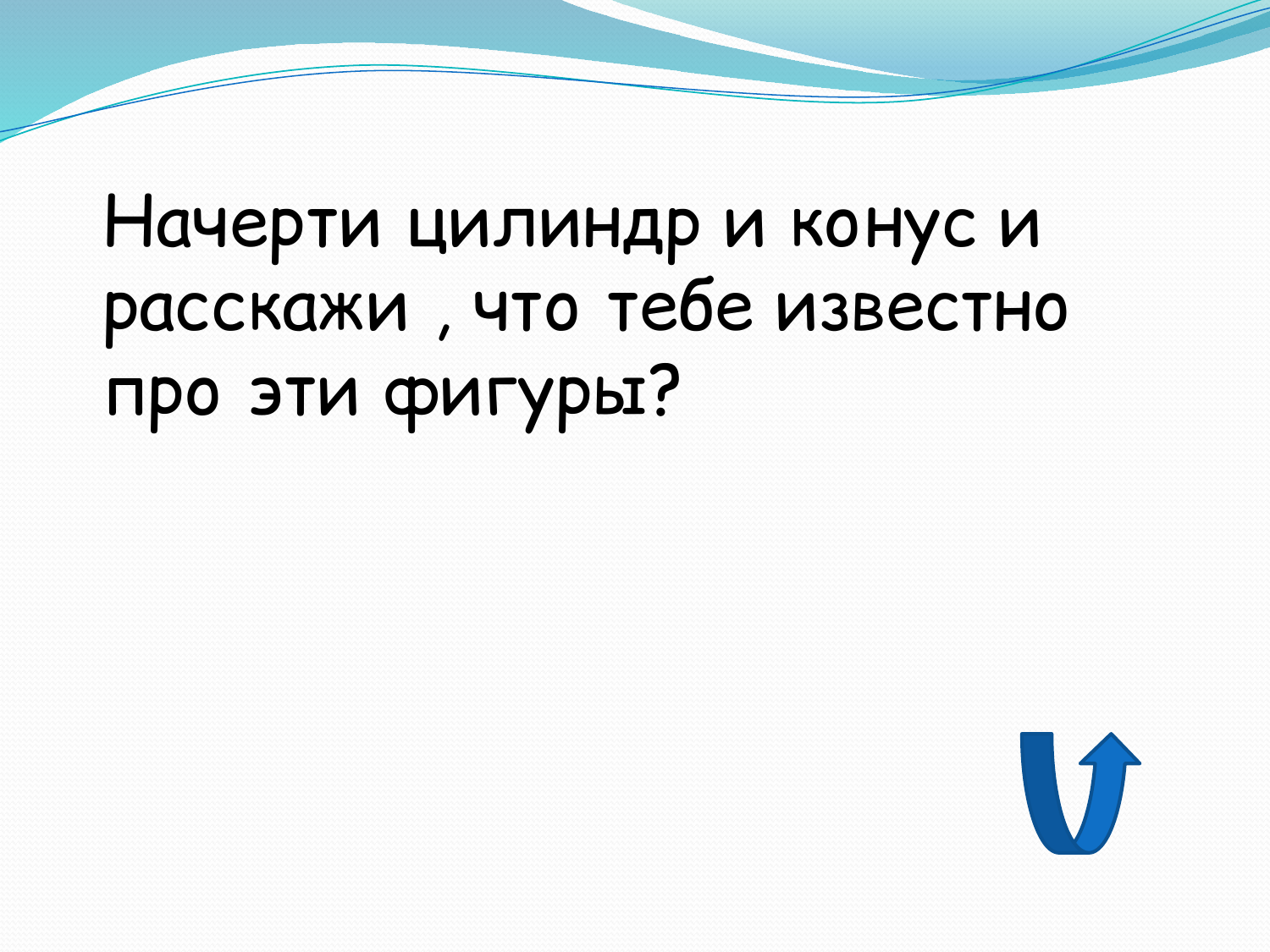

Начерти цилиндр и конус и расскажи , что тебе известно про эти фигуры?